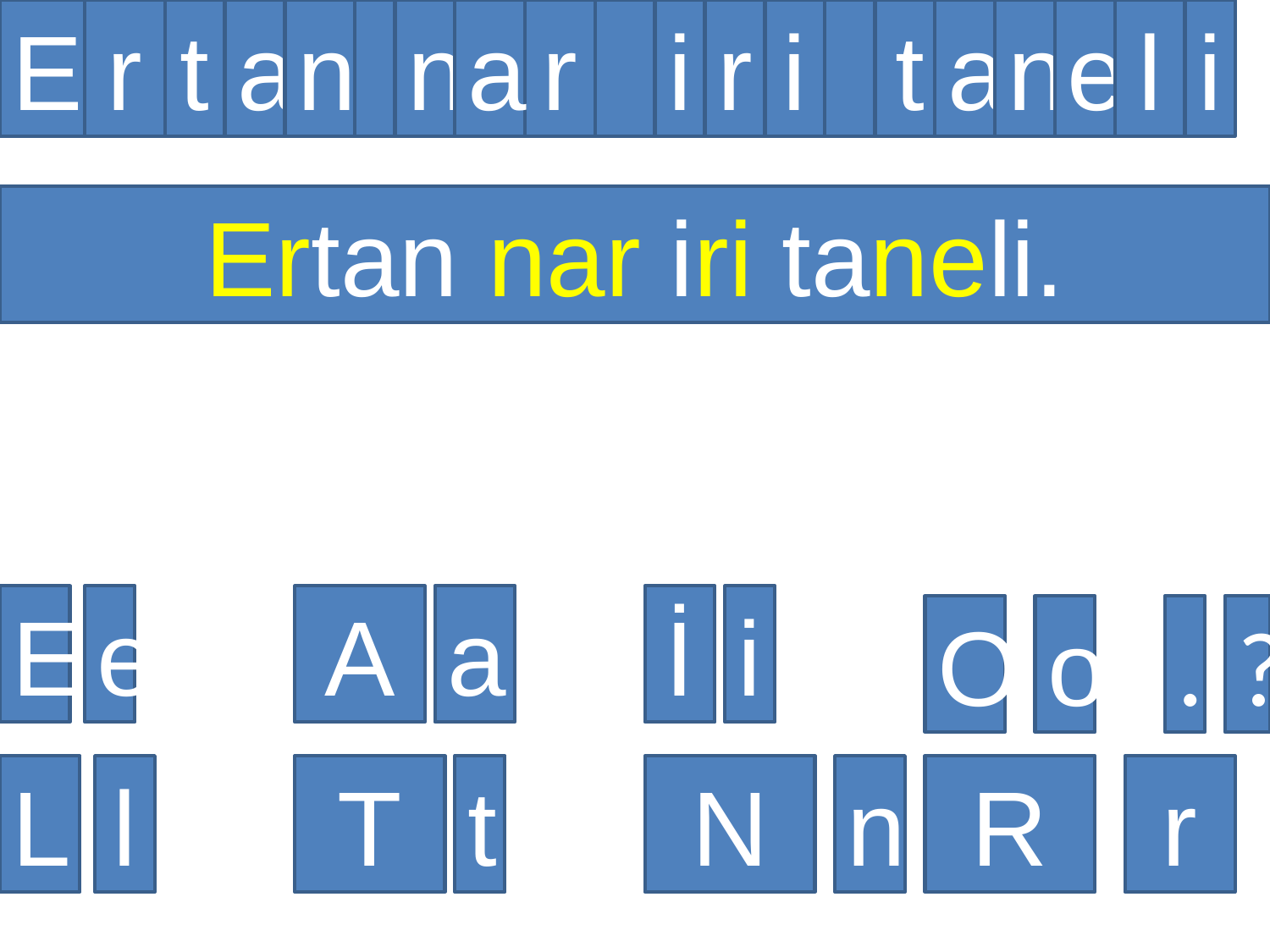

E
r
t
a
n

n
a
r

i
r
i

t
a
n
e
l
i
Ertan nar iri taneli.
E
e
A
a
İ
i
O
o
.
?
L
l
T
t
N
n
R
r